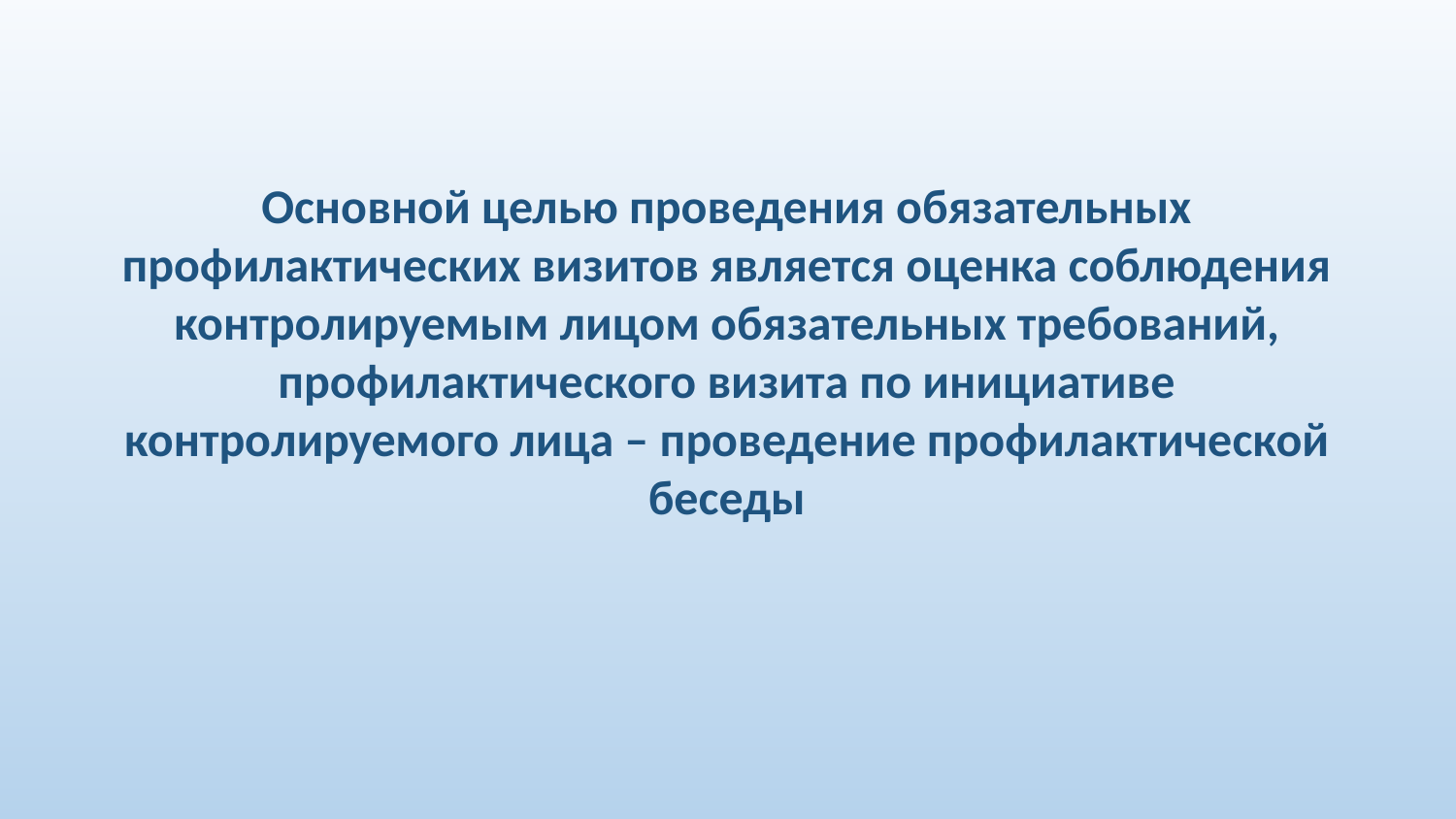

Основной целью проведения обязательных профилактических визитов является оценка соблюдения контролируемым лицом обязательных требований, профилактического визита по инициативе контролируемого лица – проведение профилактической беседы